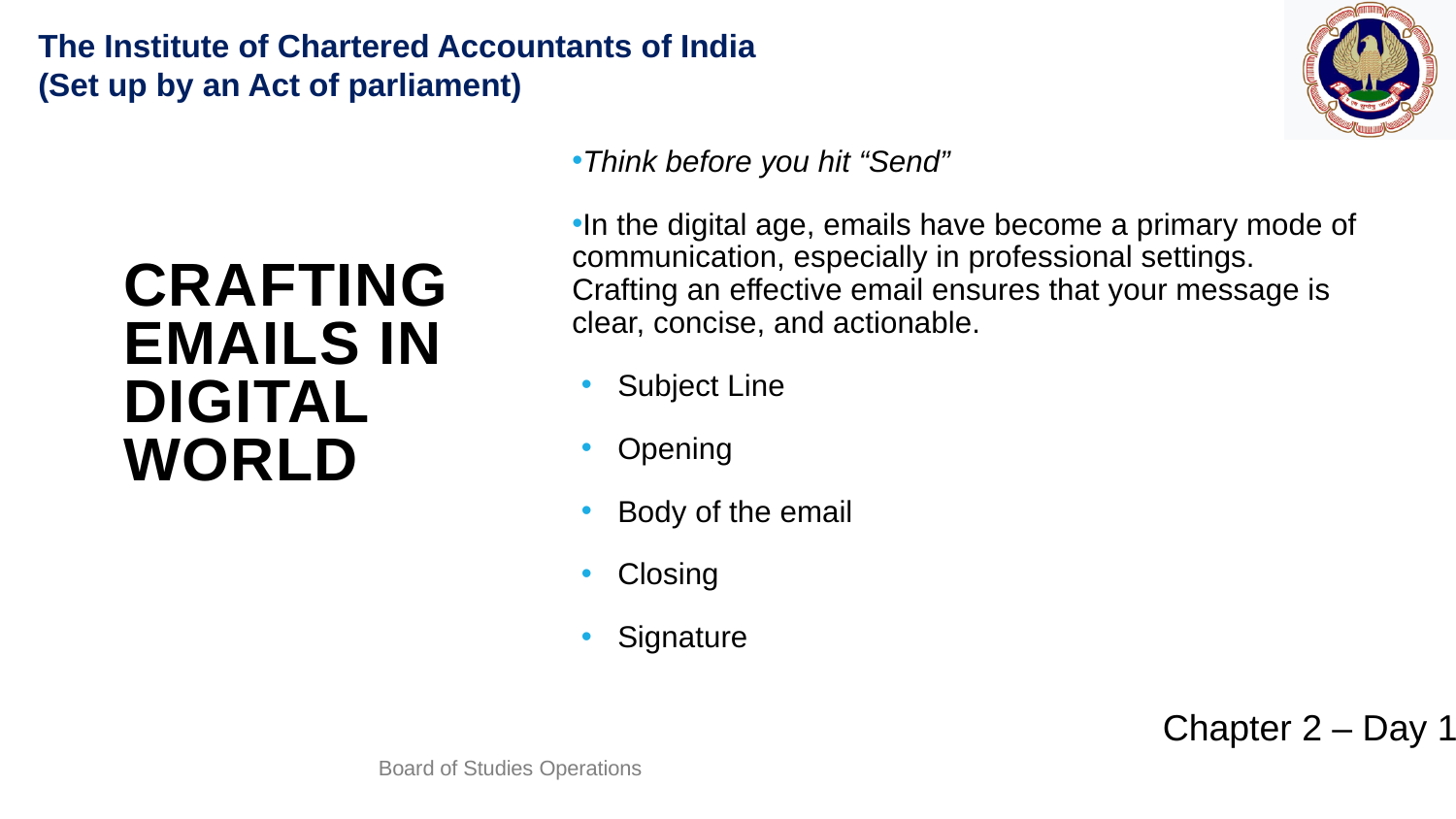

Think before you hit “Send”
In the digital age, emails have become a primary mode of communication, especially in professional settings. Crafting an effective email ensures that your message is clear, concise, and actionable.
Subject Line
Opening
Body of the email
Closing
Signature
Crafting Emails in Digital World